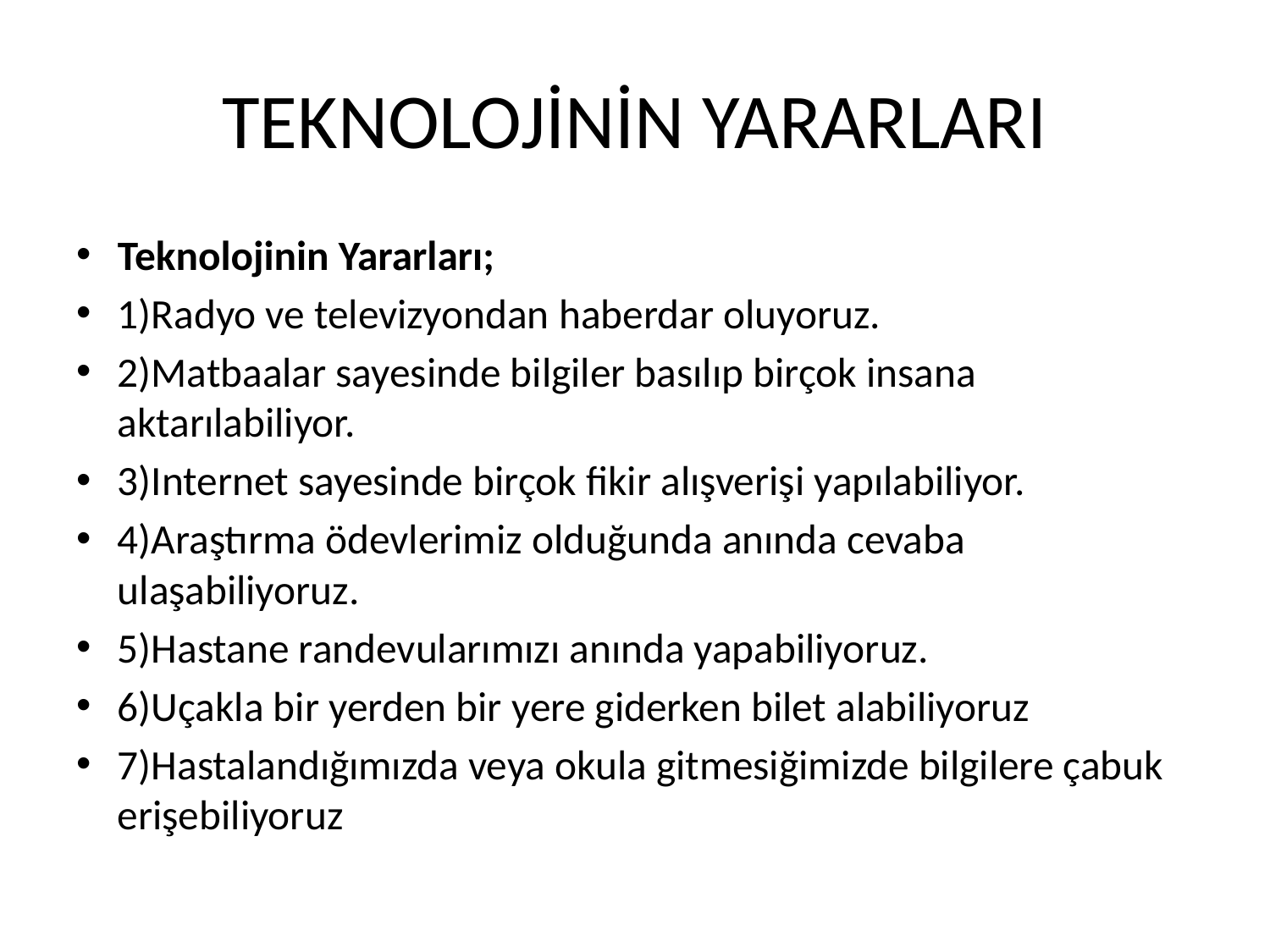

# TEKNOLOJİNİN YARARLARI
Teknolojinin Yararları;
1)Radyo ve televizyondan haberdar oluyoruz.
2)Matbaalar sayesinde bilgiler basılıp birçok insana aktarılabiliyor.
3)Internet sayesinde birçok fikir alışverişi yapılabiliyor.
4)Araştırma ödevlerimiz olduğunda anında cevaba ulaşabiliyoruz.
5)Hastane randevularımızı anında yapabiliyoruz.
6)Uçakla bir yerden bir yere giderken bilet alabiliyoruz
7)Hastalandığımızda veya okula gitmesiğimizde bilgilere çabuk erişebiliyoruz